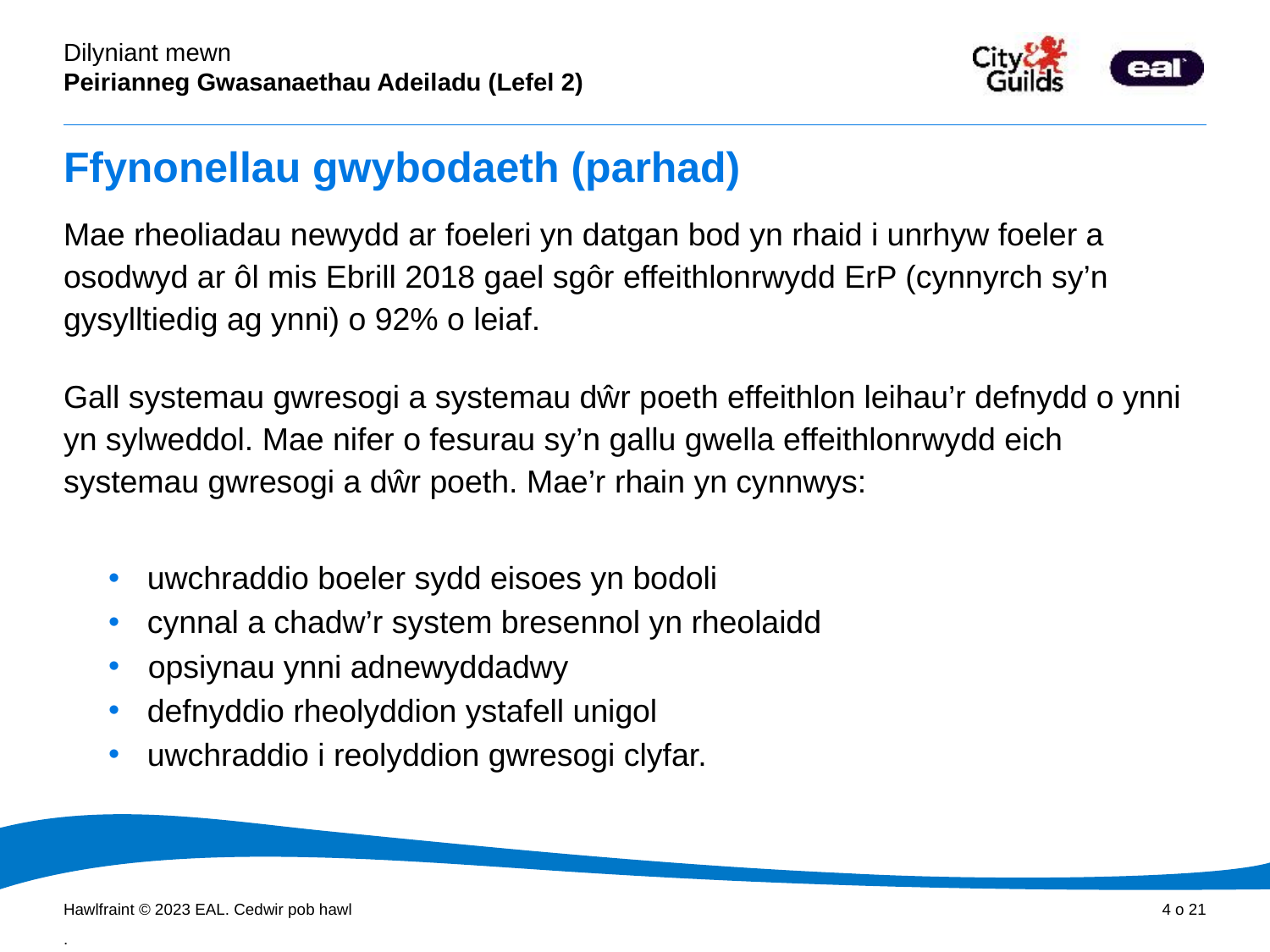

# Ffynonellau gwybodaeth (parhad)
Mae rheoliadau newydd ar foeleri yn datgan bod yn rhaid i unrhyw foeler a osodwyd ar ôl mis Ebrill 2018 gael sgôr effeithlonrwydd ErP (cynnyrch sy’n gysylltiedig ag ynni) o 92% o leiaf.
Gall systemau gwresogi a systemau dŵr poeth effeithlon leihau’r defnydd o ynni yn sylweddol. Mae nifer o fesurau sy’n gallu gwella effeithlonrwydd eich systemau gwresogi a dŵr poeth. Mae’r rhain yn cynnwys:

 uwchraddio boeler sydd eisoes yn bodoli
 cynnal a chadw’r system bresennol yn rheolaidd
opsiynau ynni adnewyddadwy
 defnyddio rheolyddion ystafell unigol
 uwchraddio i reolyddion gwresogi clyfar.